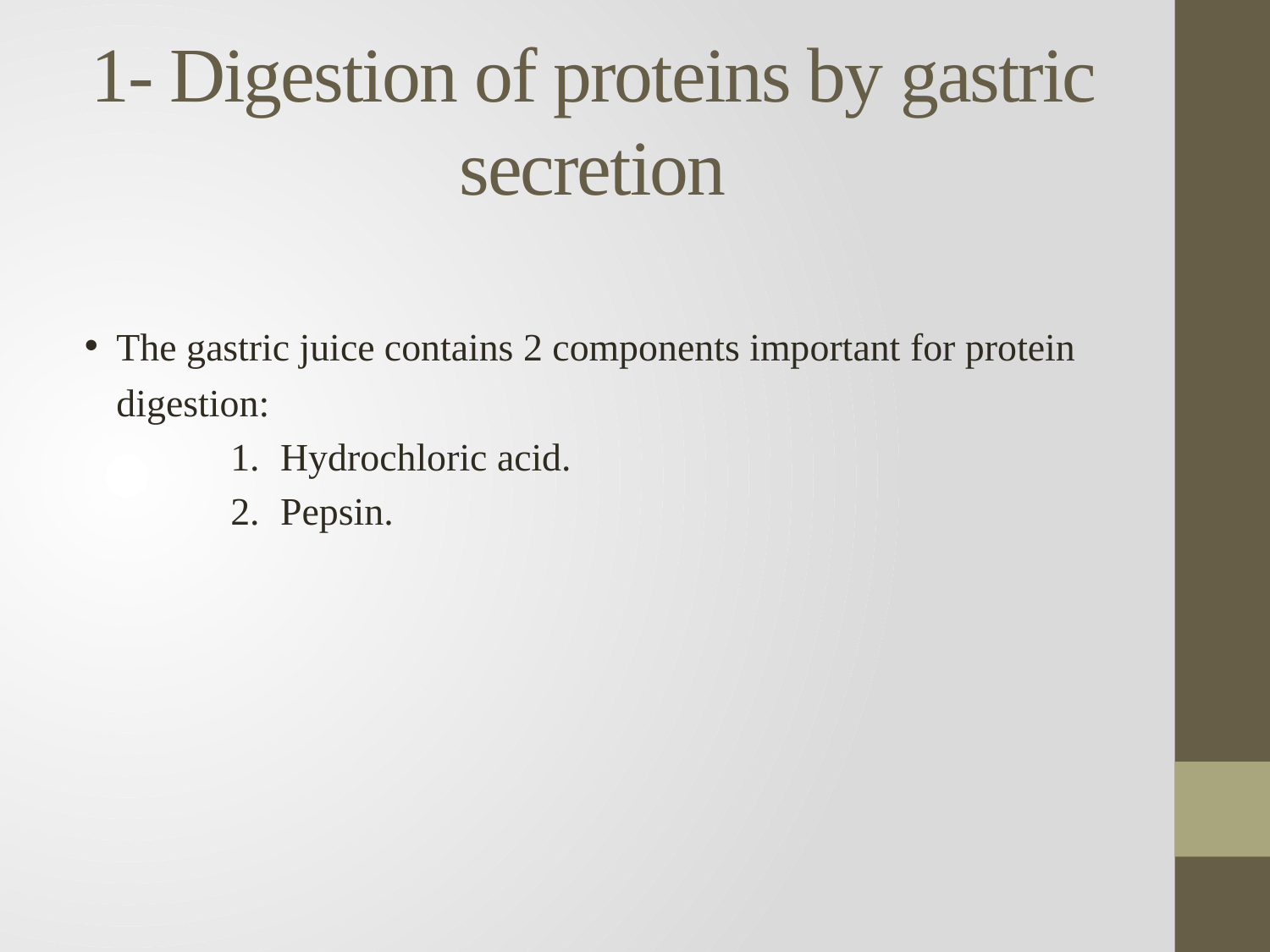

# 1- Digestion of proteins by gastric secretion
The gastric juice contains 2 components important for protein digestion:
Hydrochloric acid.
Pepsin.